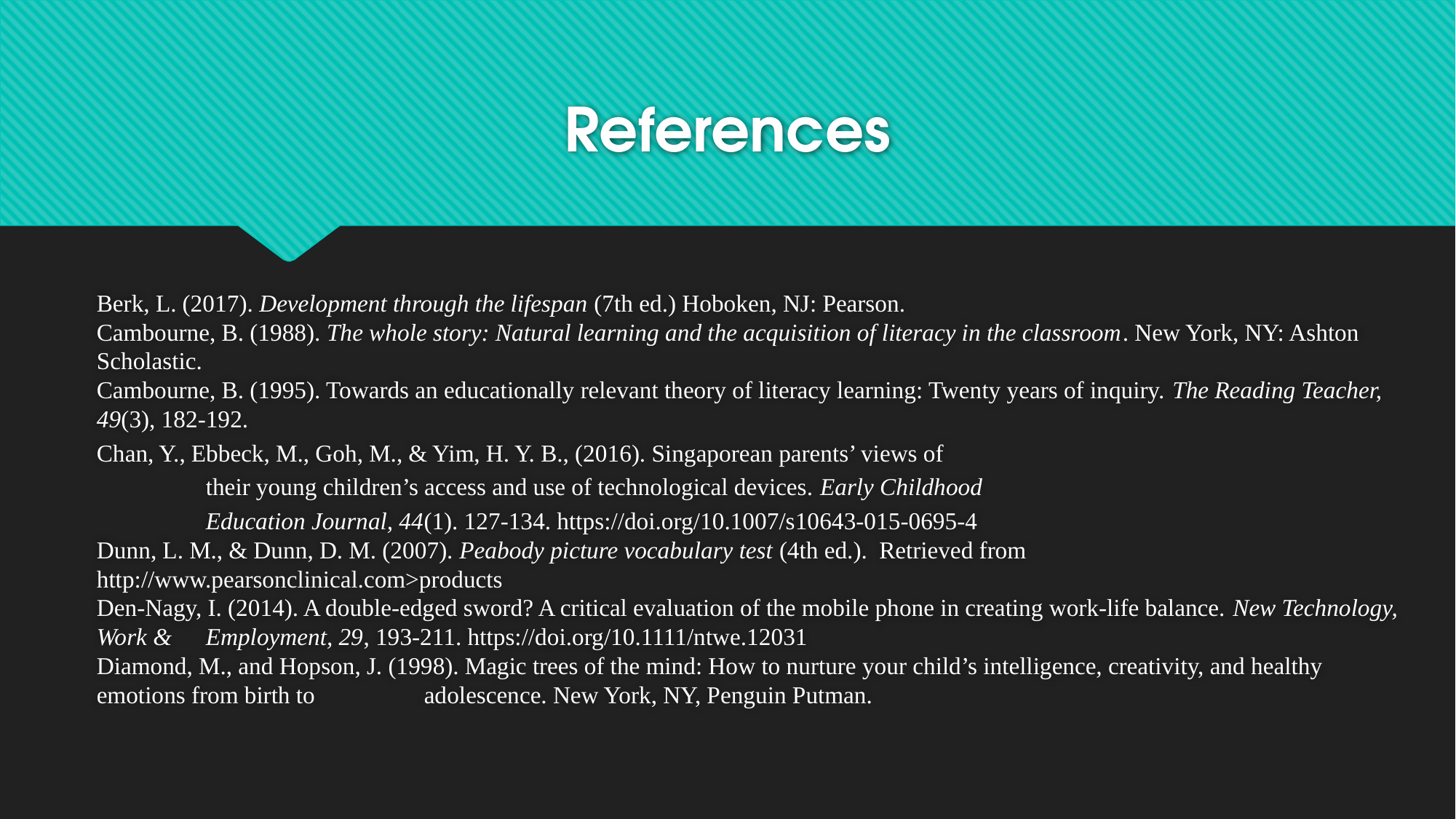

# References
Berk, L. (2017). Development through the lifespan (7th ed.) Hoboken, NJ: Pearson.
Cambourne, B. (1988). The whole story: Natural learning and the acquisition of literacy in the classroom. New York, NY: Ashton 	Scholastic.
Cambourne, B. (1995). Towards an educationally relevant theory of literacy learning: Twenty years of inquiry. The Reading Teacher, 	49(3), 182-192.
Chan, Y., Ebbeck, M., Goh, M., & Yim, H. Y. B., (2016). Singaporean parents’ views of
	their young children’s access and use of technological devices. Early Childhood
	Education Journal, 44(1). 127-134. https://doi.org/10.1007/s10643-015-0695-4
Dunn, L. M., & Dunn, D. M. (2007). Peabody picture vocabulary test (4th ed.).  Retrieved from 	http://www.pearsonclinical.com>products
Den-Nagy, I. (2014). A double-edged sword? A critical evaluation of the mobile phone in creating work-life balance. New Technology, 	Work & 	Employment, 29, 193-211. https://doi.org/10.1111/ntwe.12031
Diamond, M., and Hopson, J. (1998). Magic trees of the mind: How to nurture your child’s intelligence, creativity, and healthy 	emotions from birth to 	adolescence. New York, NY, Penguin Putman.